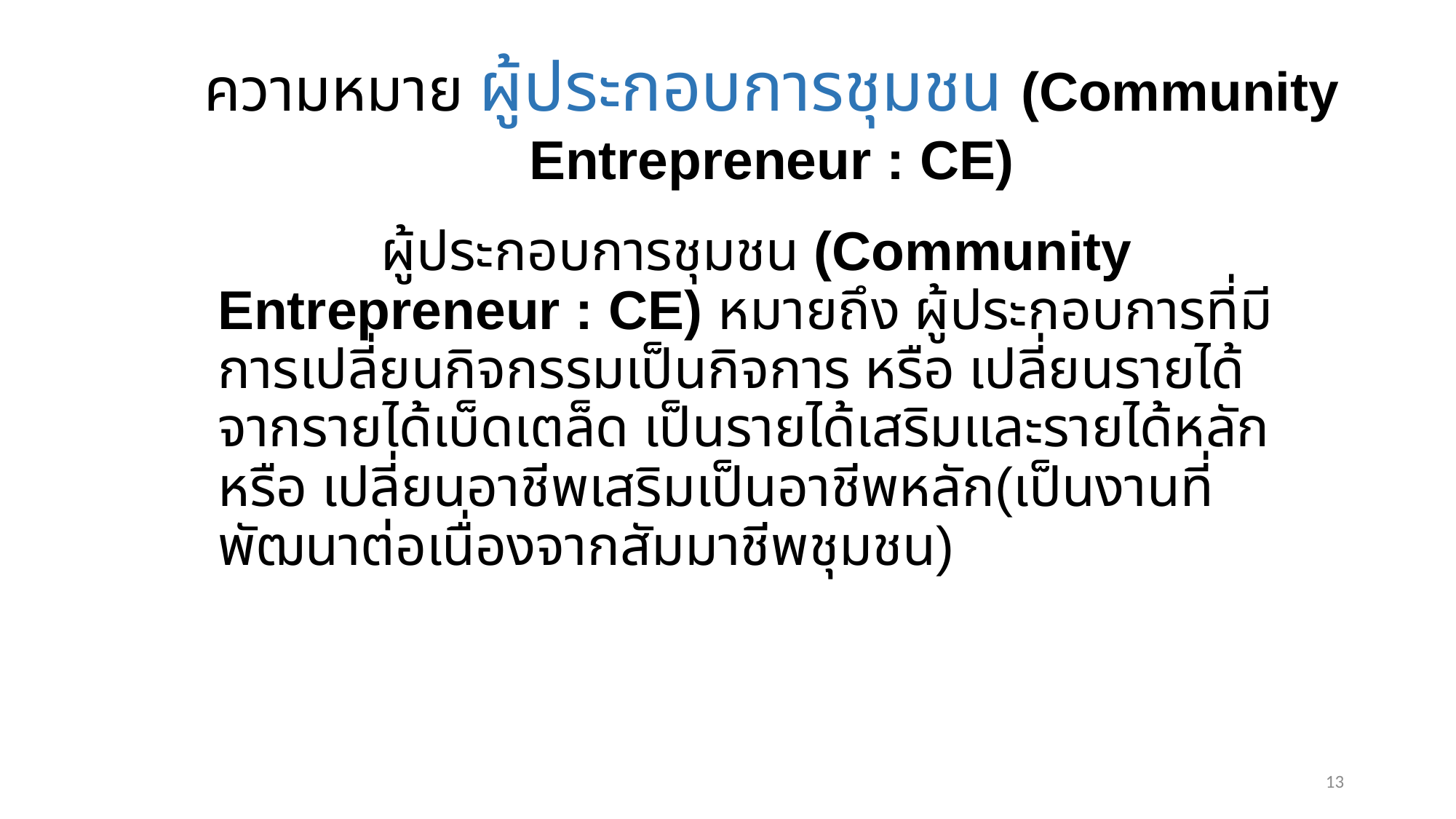

# ความหมาย ผู้ประกอบการชุมชน (Community Entrepreneur : CE)
             ผู้ประกอบการชุมชน (Community Entrepreneur : CE) หมายถึง ผู้ประกอบการที่มีการเปลี่ยนกิจกรรมเป็นกิจการ หรือ เปลี่ยนรายได้จากรายได้เบ็ดเตล็ด เป็นรายได้เสริมและรายได้หลัก หรือ เปลี่ยนอาชีพเสริมเป็นอาชีพหลัก(เป็นงานที่พัฒนาต่อเนื่องจากสัมมาชีพชุมชน)
13